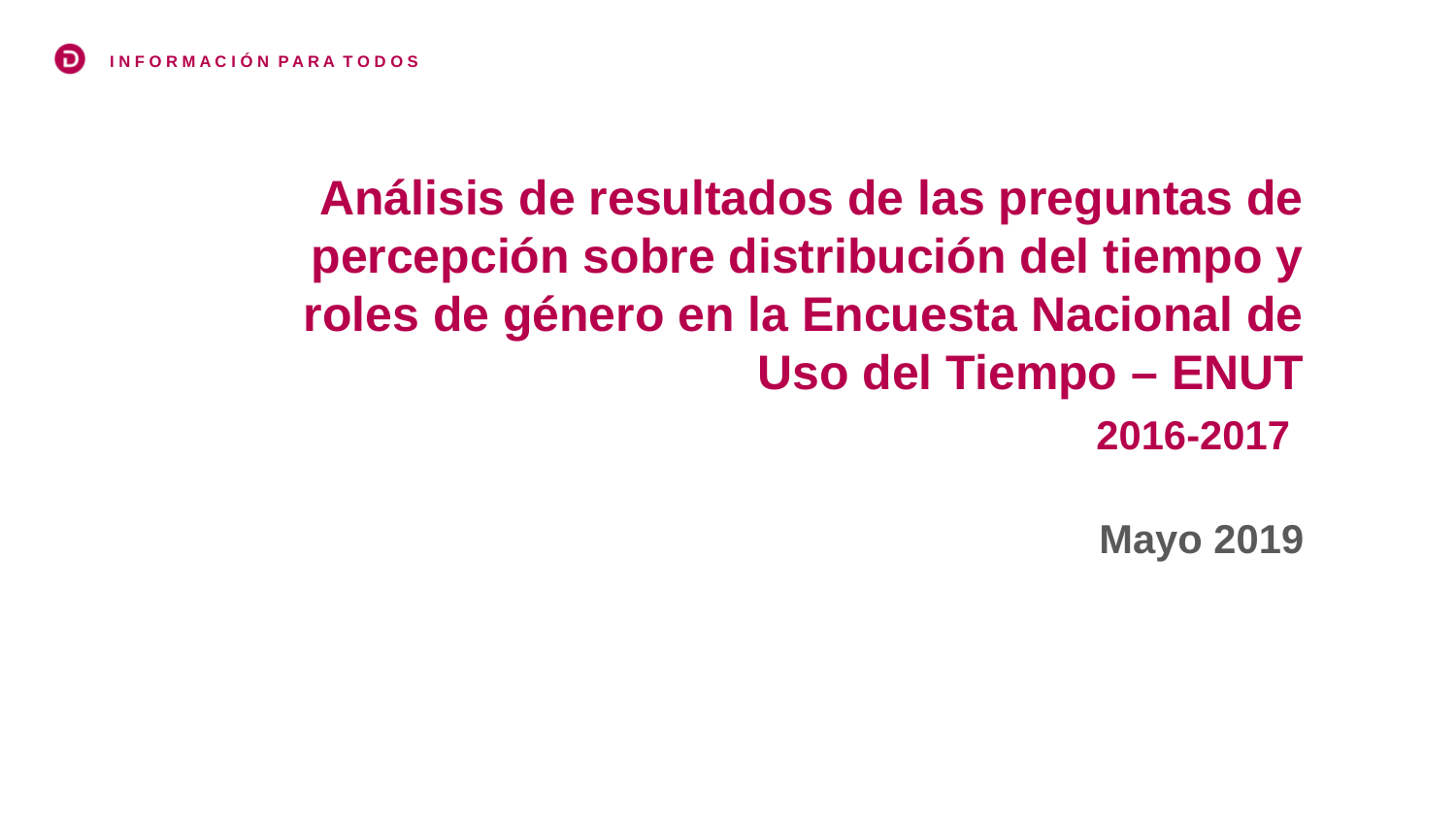

Análisis de resultados de las preguntas de percepción sobre distribución del tiempo y roles de género en la Encuesta Nacional de Uso del Tiempo – ENUT
2016-2017

Mayo 2019